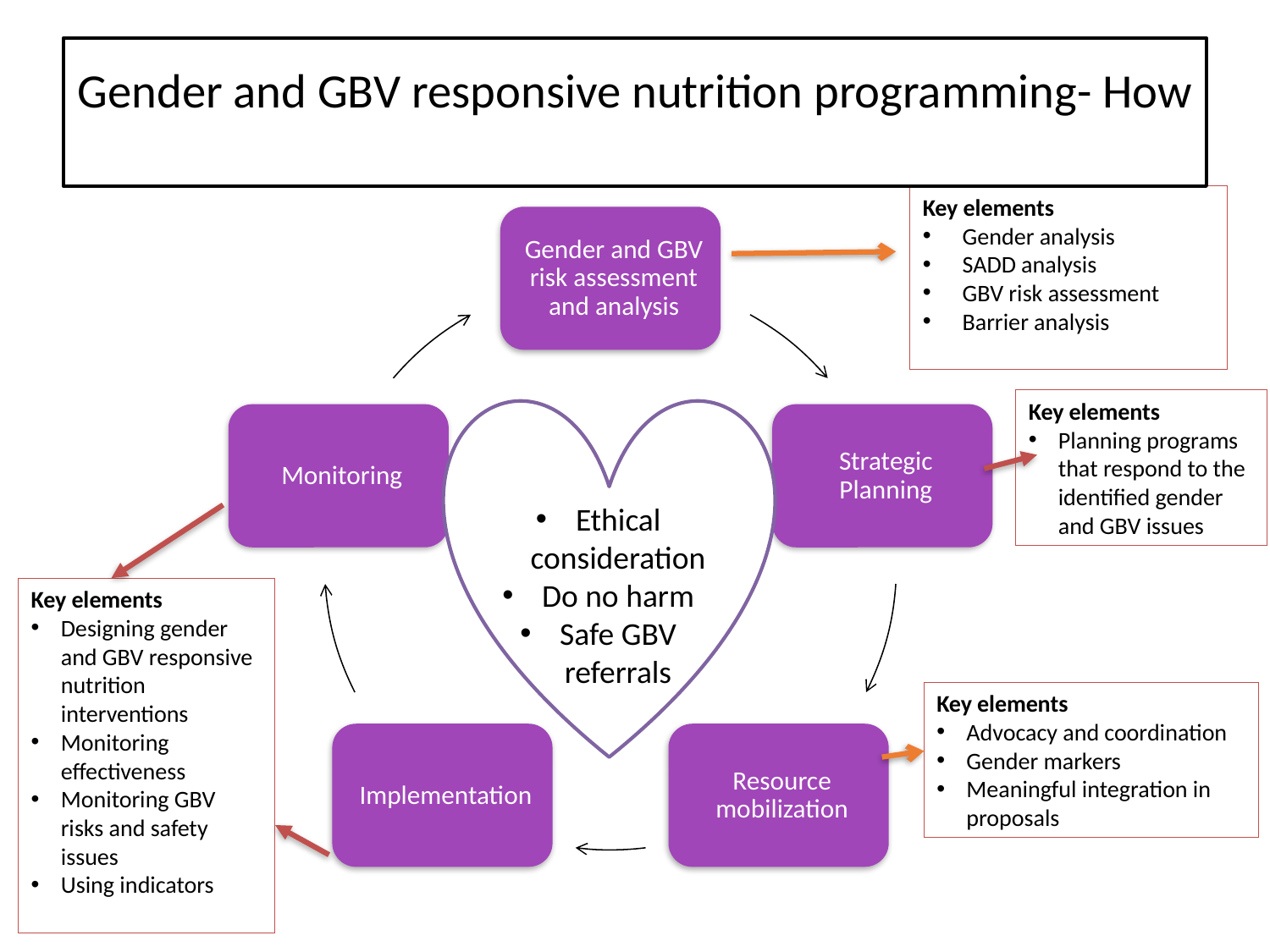

Gender and GBV responsive nutrition programming- How
Key elements
Gender analysis
SADD analysis
GBV risk assessment
Barrier analysis

Gender and GBV risk assessment and analysis
Strategic Planning
Resource mobilization
Implementation
Monitoring
Key elements
Planning programs that respond to the identified gender and GBV issues

Ethical consideration
Do no harm
Safe GBV referrals
Key elements
Designing gender and GBV responsive nutrition interventions
Monitoring effectiveness
Monitoring GBV risks and safety issues
Using indicators

Key elements
Advocacy and coordination
Gender markers
Meaningful integration in proposals